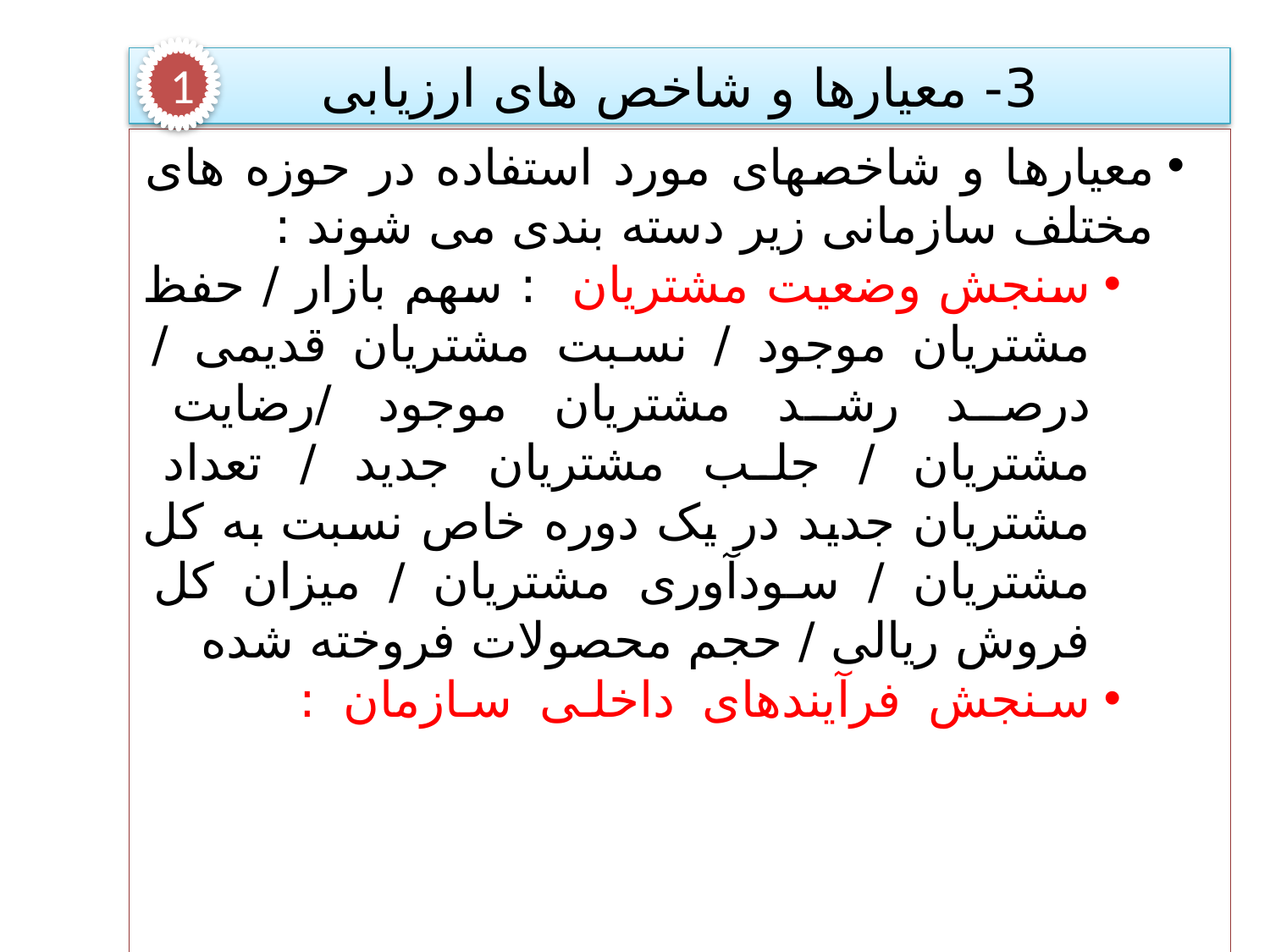

1
3- معیارها و شاخص های ارزیابی
معیارها و شاخصهای مورد استفاده در حوزه های مختلف سازمانی زیر دسته بندی می شوند :
سنجش وضعیت مشتریان  : سهم بازار / حفظ مشتریان موجود / نسبت مشتریان قدیمی / درصد رشد مشتریان موجود /رضایت مشتریان / جلب مشتریان جدید / تعداد مشتریان جدید در یک دوره خاص نسبت به کل مشتریان / سودآوری مشتریان / میزان کل فروش ریالی / حجم محصولات فروخته شده
سنجش فرآیندهای داخلی سازمان : فرآیند تحقیق و توسعه (درصد فروش محصولات جدید / درصد فروش محصولاتی که فناوری آنها در تملک سازمان است / عرضه محصولات جدید در مقایسه با رقبا / قابلیتهای خاص موجود در فرآیند تولید)